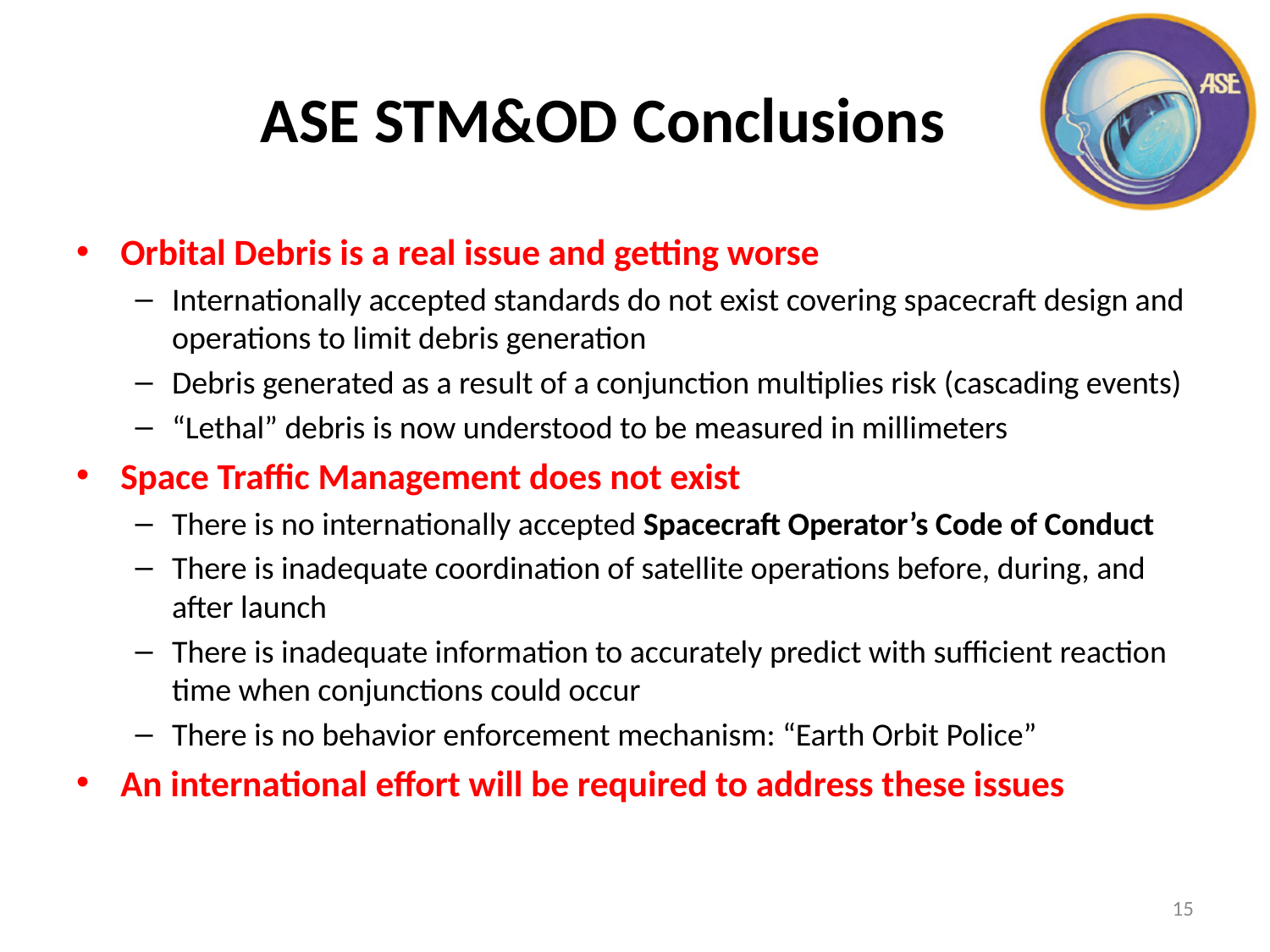

# ASE STM&OD Conclusions
Orbital Debris is a real issue and getting worse
Internationally accepted standards do not exist covering spacecraft design and operations to limit debris generation
Debris generated as a result of a conjunction multiplies risk (cascading events)
“Lethal” debris is now understood to be measured in millimeters
Space Traffic Management does not exist
There is no internationally accepted Spacecraft Operator’s Code of Conduct
There is inadequate coordination of satellite operations before, during, and after launch
There is inadequate information to accurately predict with sufficient reaction time when conjunctions could occur
There is no behavior enforcement mechanism: “Earth Orbit Police”
An international effort will be required to address these issues
15